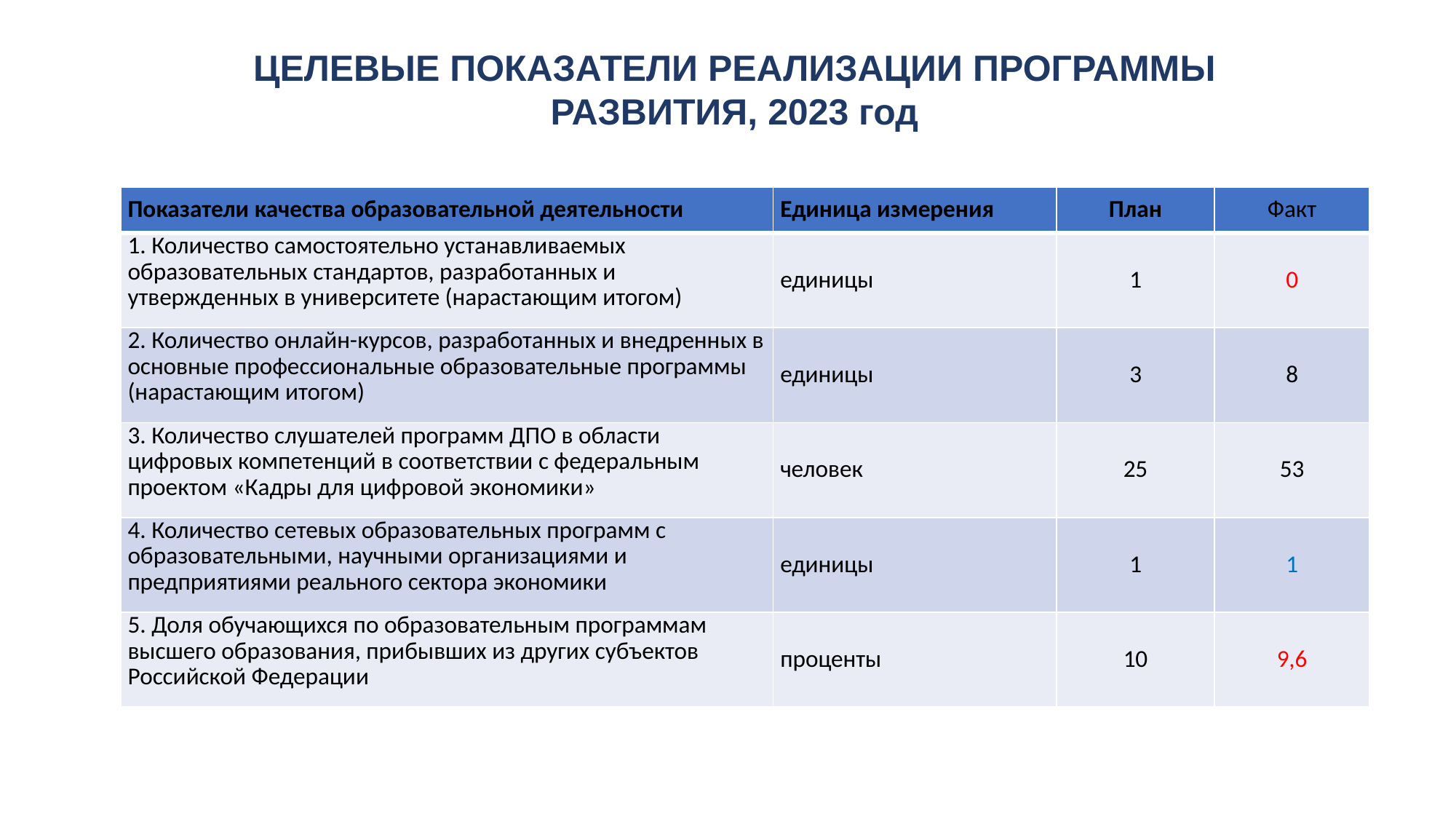

ЦЕЛЕВЫЕ ПОКАЗАТЕЛИ РЕАЛИЗАЦИИ ПРОГРАММЫ РАЗВИТИЯ, 2023 год
| Показатели качества образовательной деятельности | Единица измерения | План | Факт |
| --- | --- | --- | --- |
| 1. Количество самостоятельно устанавливаемых образовательных стандартов, разработанных и утвержденных в университете (нарастающим итогом) | единицы | 1 | 0 |
| 2. Количество онлайн-курсов, разработанных и внедренных в основные профессиональные образовательные программы (нарастающим итогом) | единицы | 3 | 8 |
| 3. Количество слушателей программ ДПО в области цифровых компетенций в соответствии с федеральным проектом «Кадры для цифровой экономики» | человек | 25 | 53 |
| 4. Количество сетевых образовательных программ с образовательными, научными организациями и предприятиями реального сектора экономики | единицы | 1 | 1 |
| 5. Доля обучающихся по образовательным программам высшего образования, прибывших из других субъектов Российской Федерации | проценты | 10 | 9,6 |